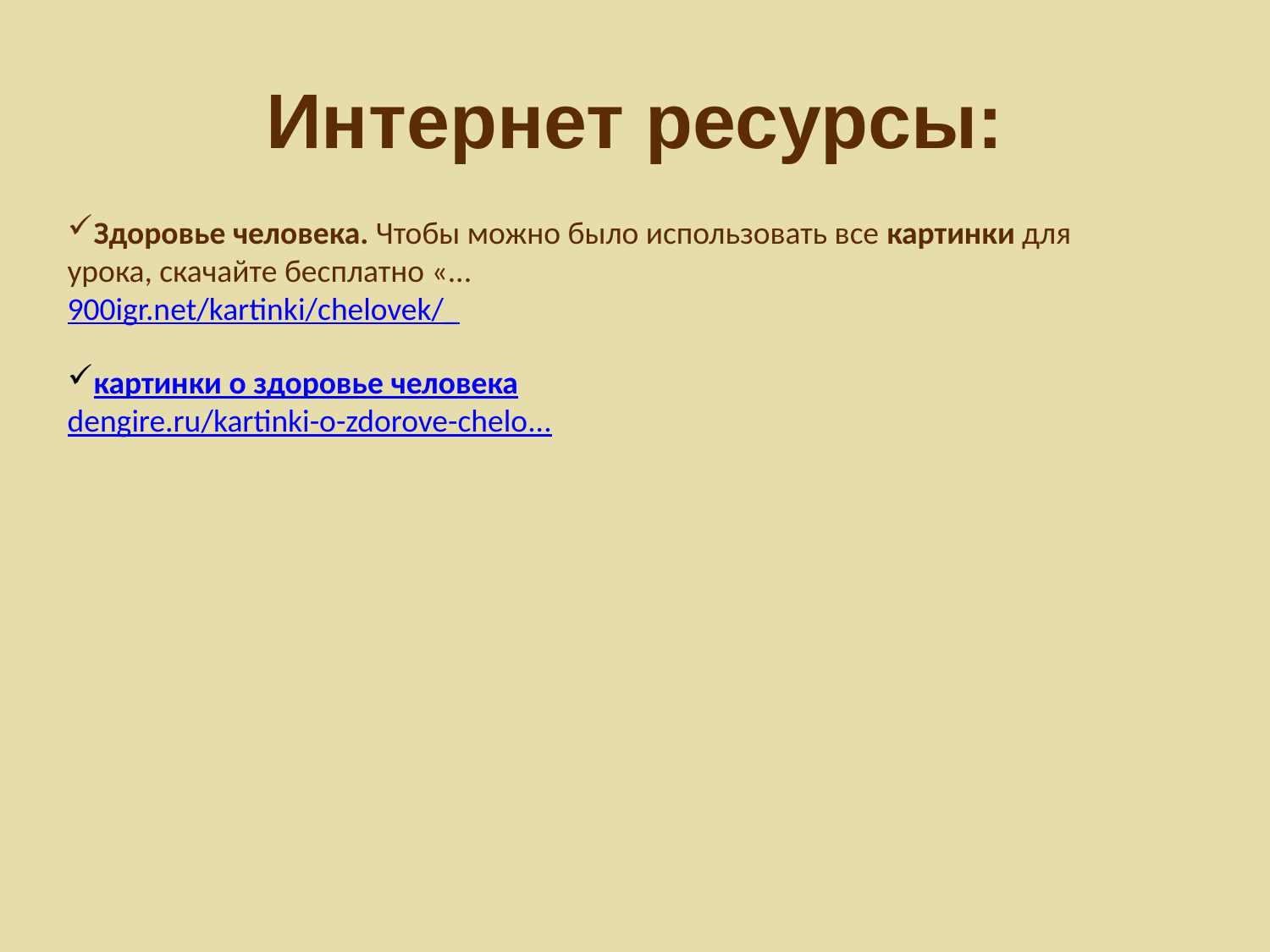

# Интернет ресурсы:
Здоровье человека. Чтобы можно было использовать все картинки для урока, скачайте бесплатно «...
900igr.net/kartinki/chelovek/_
картинки о здоровье человека
dengire.ru/kartinki-o-zdorove-chelo...